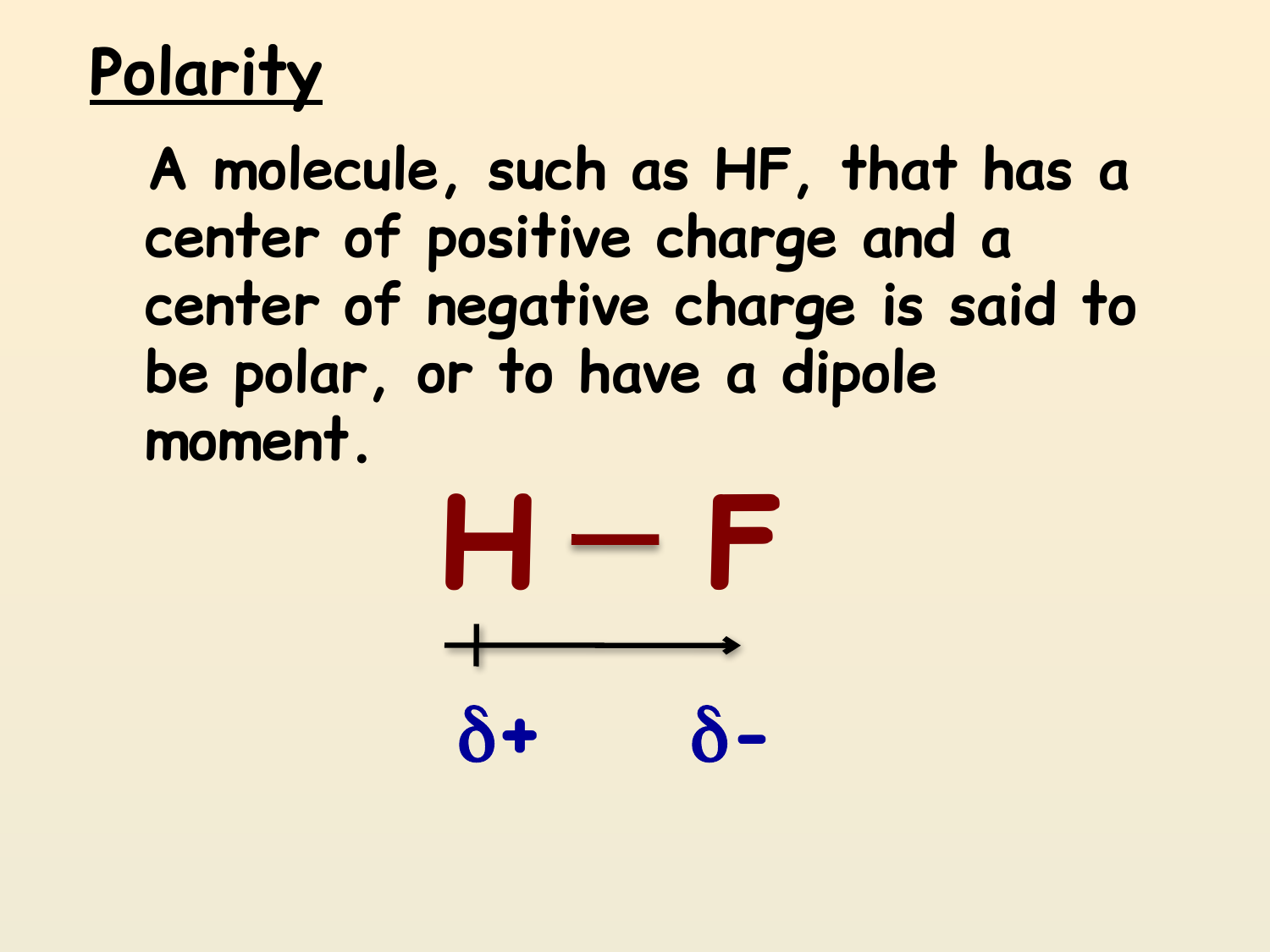

# Polarity
   A molecule, such as HF, that has a center of positive charge and a center of negative charge is said to be polar, or to have a dipole moment.
H
  F
δ+
δ-